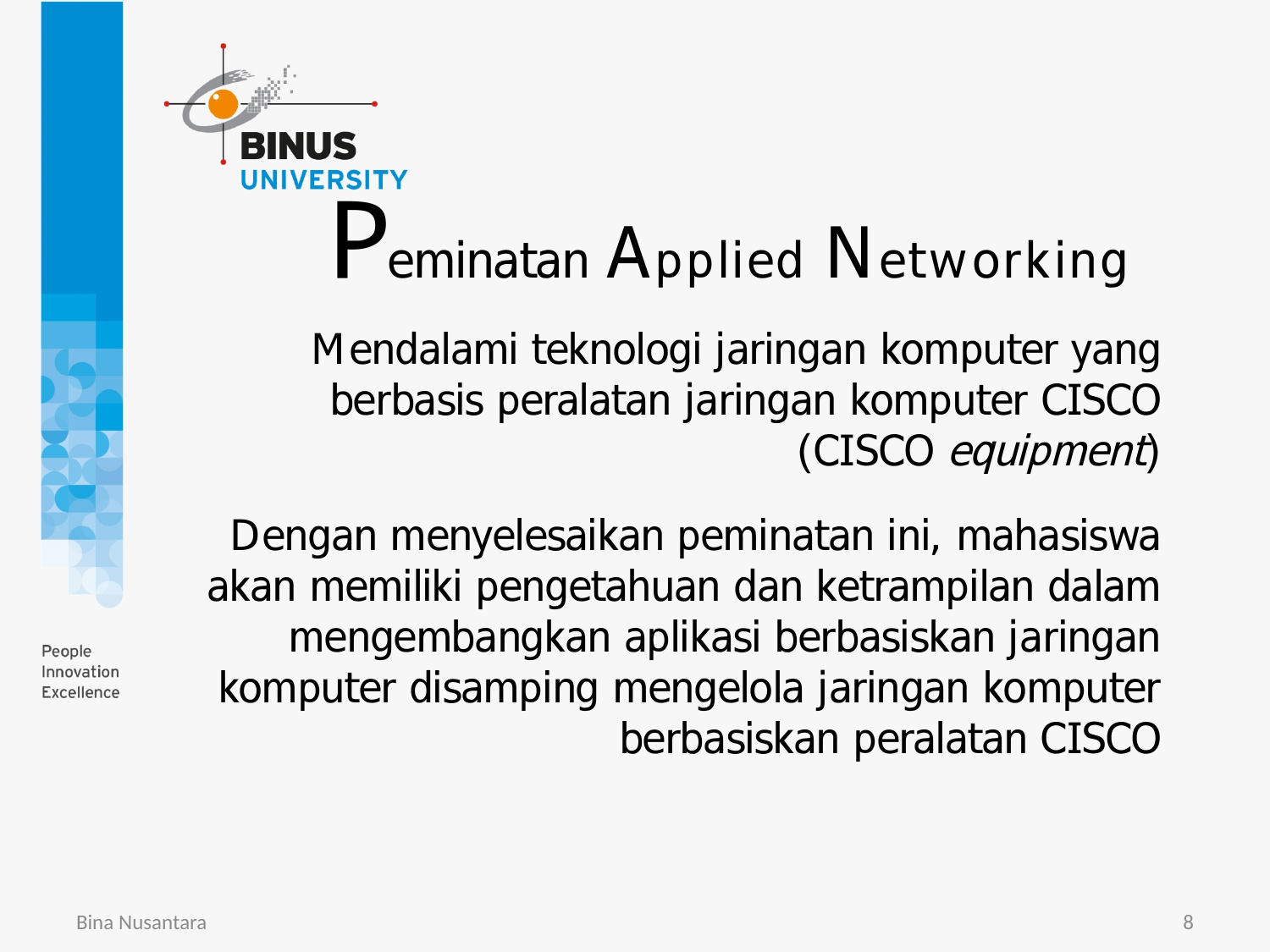

Peminatan Applied Networking
Mendalami teknologi jaringan komputer yang berbasis peralatan jaringan komputer CISCO (CISCO equipment)

Dengan menyelesaikan peminatan ini, mahasiswa akan memiliki pengetahuan dan ketrampilan dalam mengembangkan aplikasi berbasiskan jaringan komputer disamping mengelola jaringan komputer berbasiskan peralatan CISCO

Bina Nusantara
8